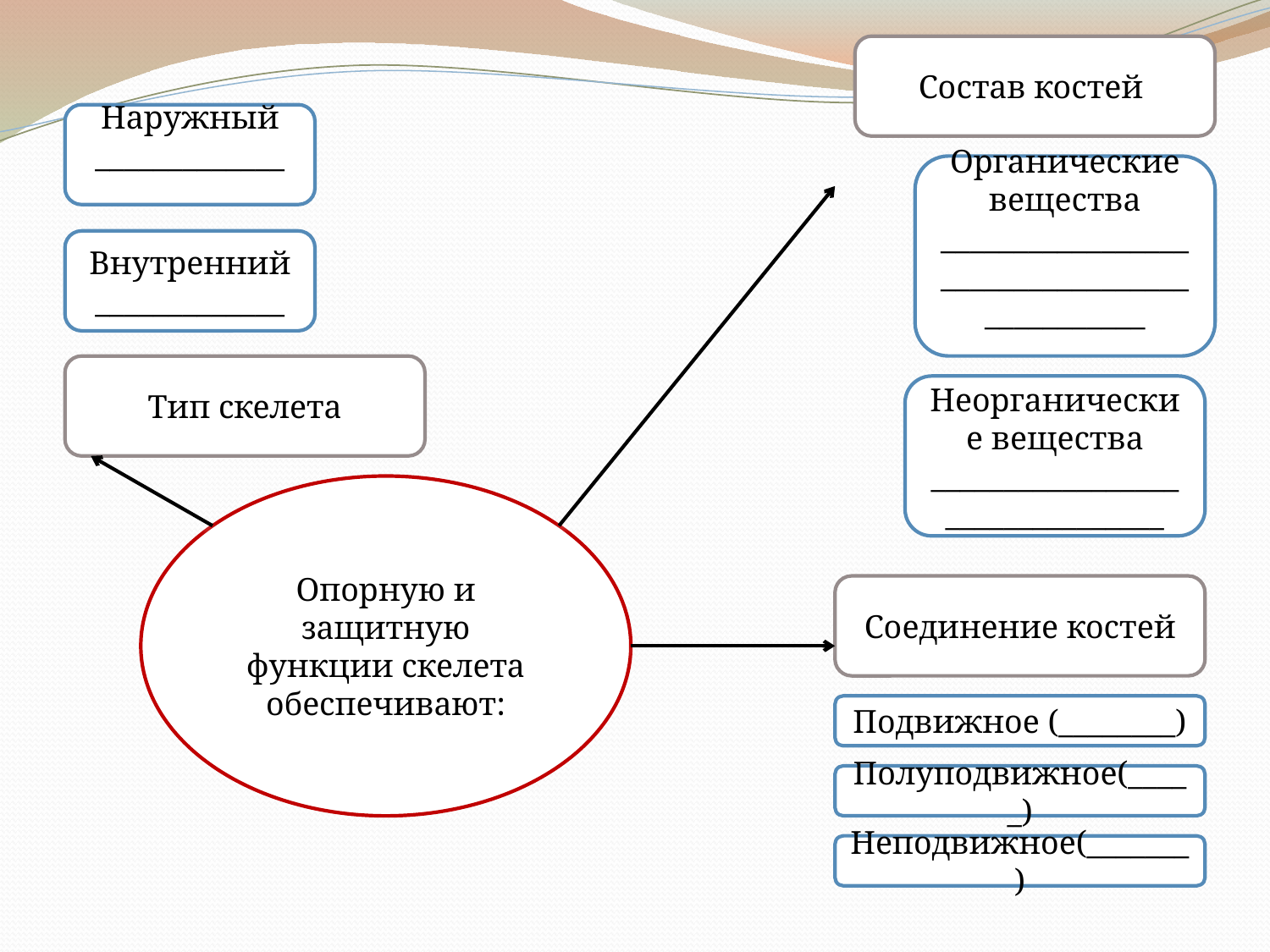

Состав костей
Наружный
_____________

Органические вещества
_____________________________________________

Внутренний
_____________
Тип скелета
Неорганические вещества
________________________________
Опорную и защитную функции скелета обеспечивают:
Соединение костей
Подвижное (________)
Полуподвижное(_____)
Неподвижное(_______)